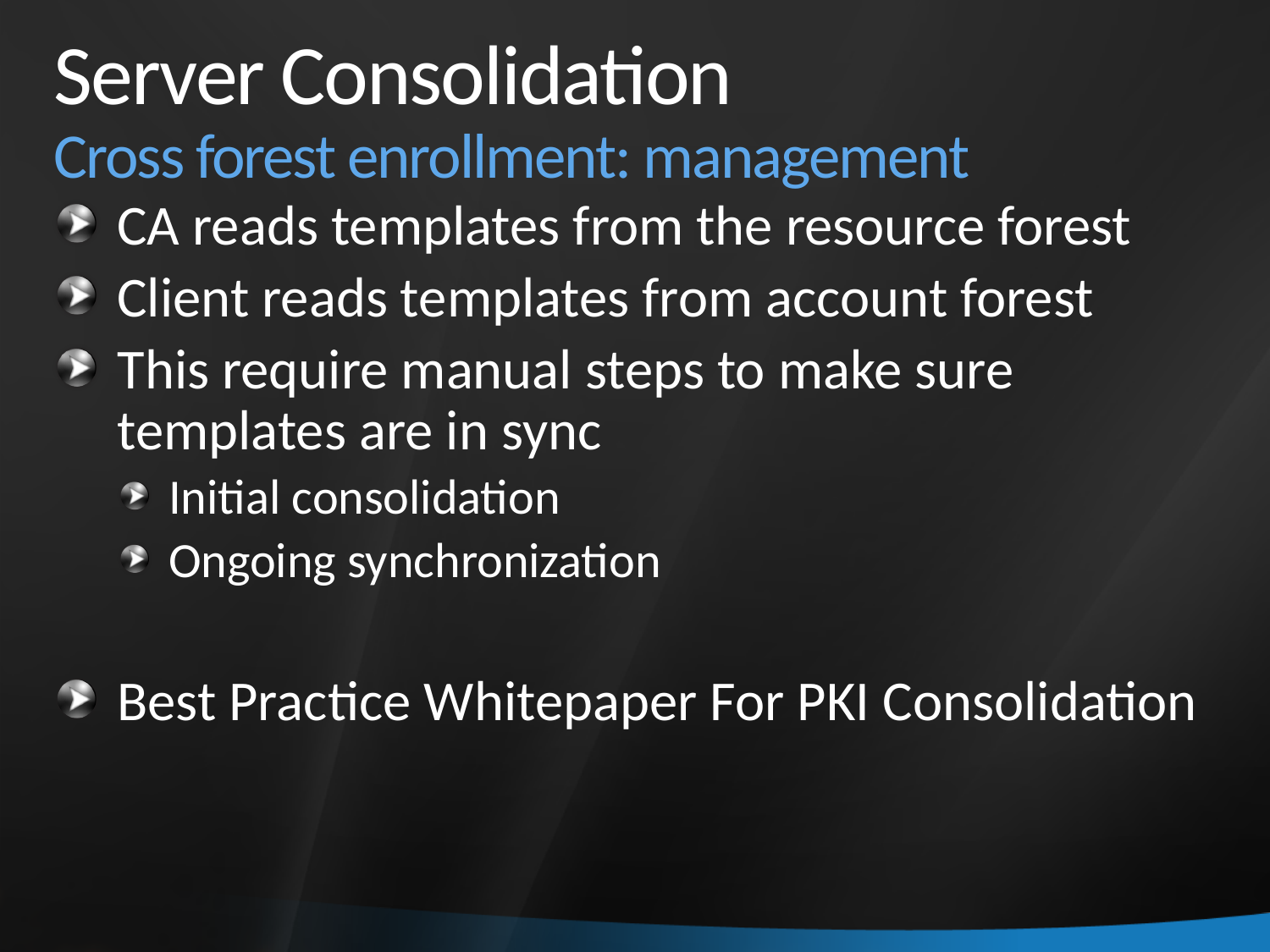

# Server Consolidation Cross forest enrollment: management
CA reads templates from the resource forest
Client reads templates from account forest
This require manual steps to make sure templates are in sync
Initial consolidation
Ongoing synchronization

Best Practice Whitepaper For PKI Consolidation